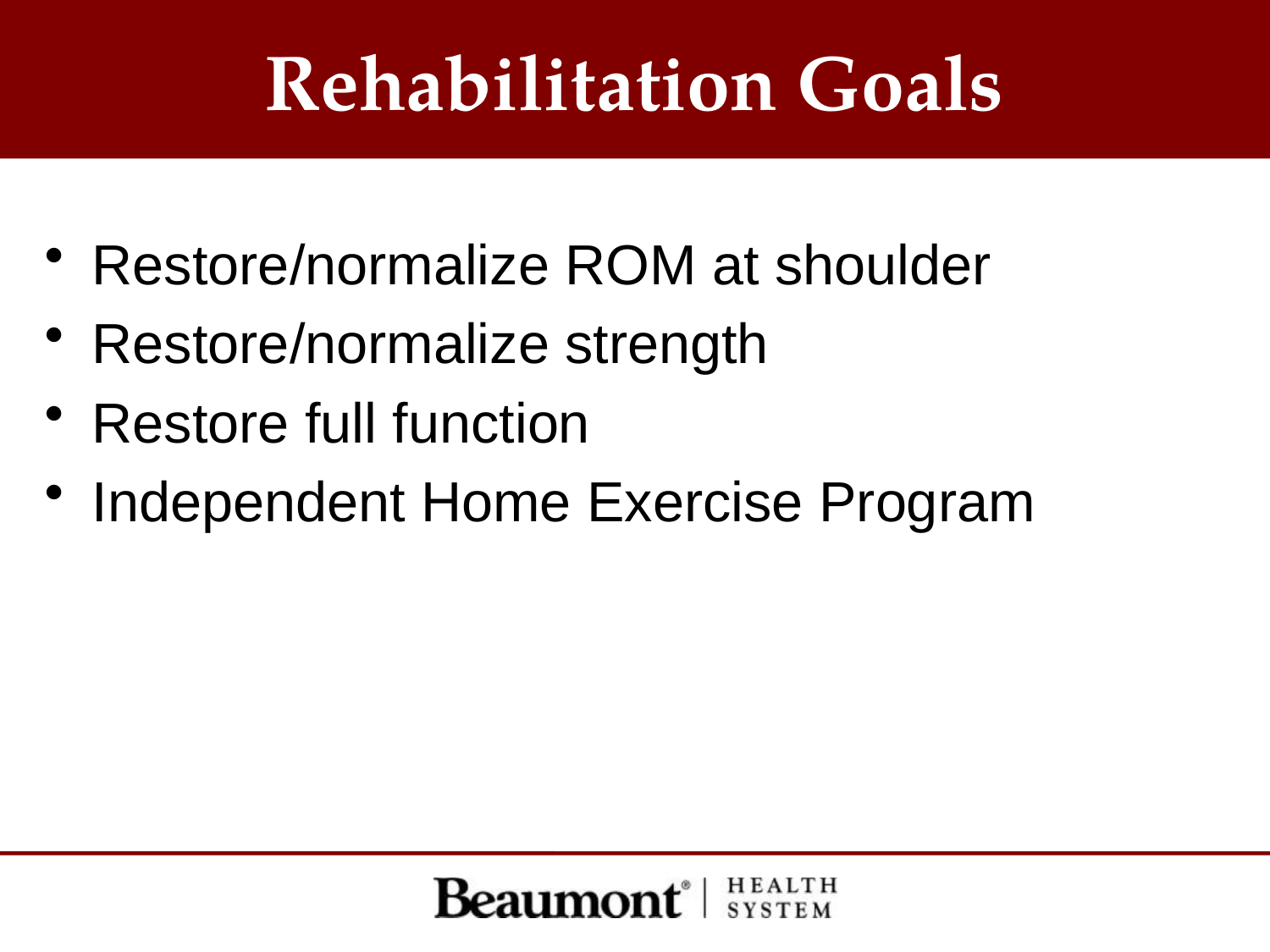

# Rehabilitation Goals
Restore/normalize ROM at shoulder
Restore/normalize strength
Restore full function
Independent Home Exercise Program